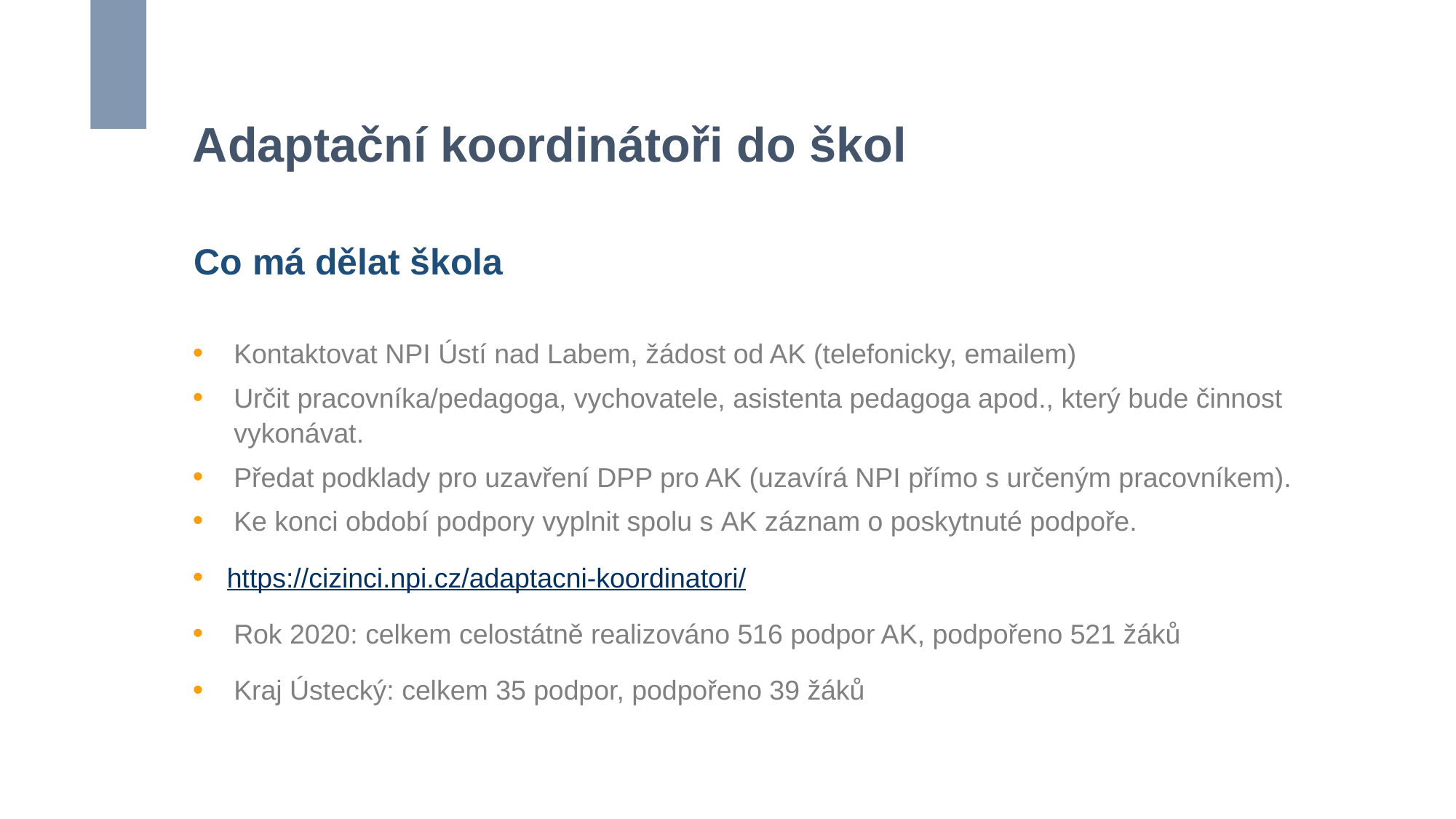

# Adaptační koordinátoři do škol
Co má dělat škola
Kontaktovat NPI Ústí nad Labem, žádost od AK (telefonicky, emailem)
Určit pracovníka/pedagoga, vychovatele, asistenta pedagoga apod., který bude činnost vykonávat.
Předat podklady pro uzavření DPP pro AK (uzavírá NPI přímo s určeným pracovníkem).
Ke konci období podpory vyplnit spolu s AK záznam o poskytnuté podpoře.
https://cizinci.npi.cz/adaptacni-koordinatori/
Rok 2020: celkem celostátně realizováno 516 podpor AK, podpořeno 521 žáků
Kraj Ústecký: celkem 35 podpor, podpořeno 39 žáků